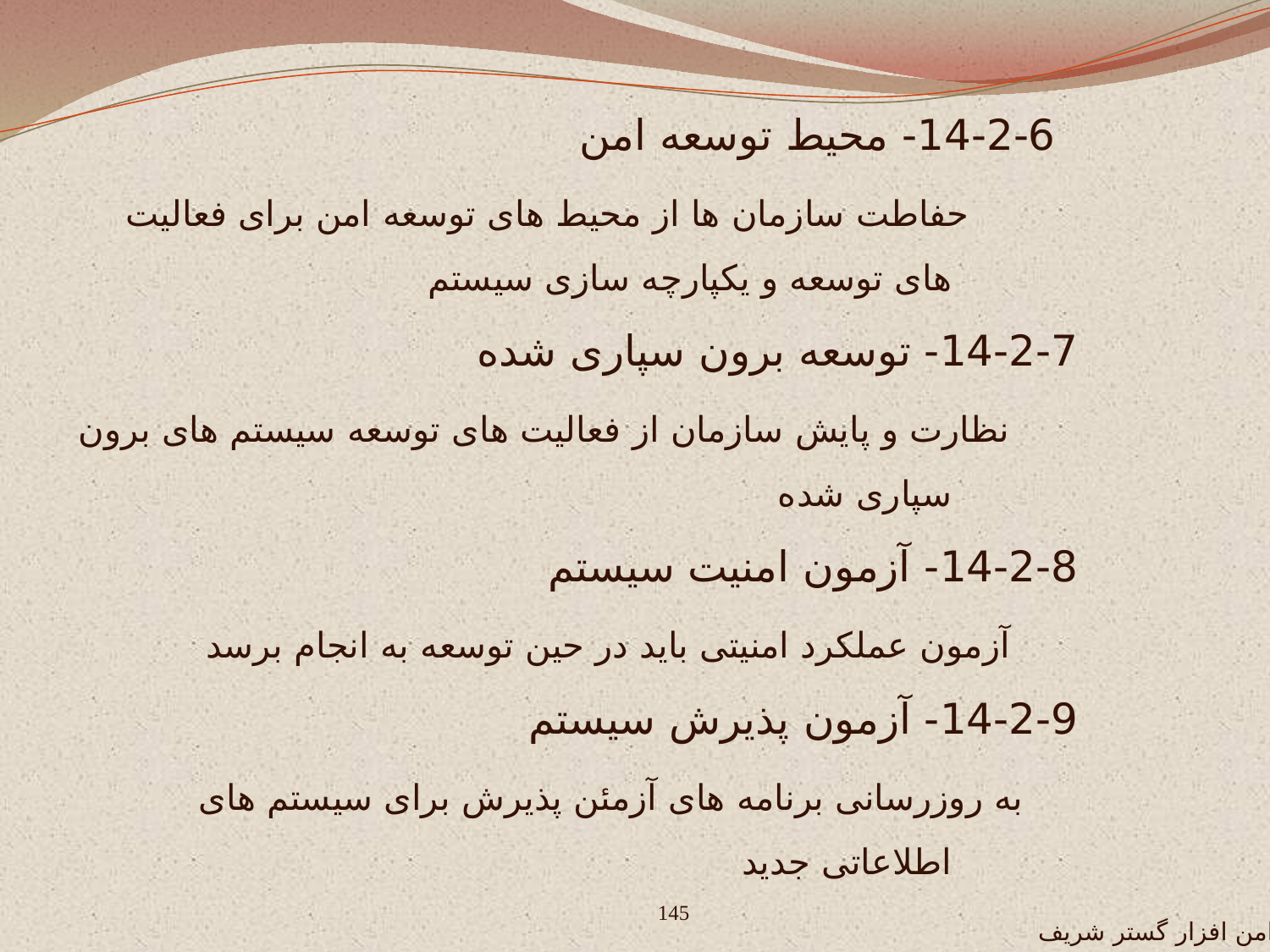

14-2-6- محیط توسعه امن
        حفاطت سازمان ها از محیط های توسعه امن برای فعالیت های توسعه و یکپارچه سازی سیستم
14-2-7- توسعه برون سپاری شده
     نظارت و پایش سازمان از فعالیت های توسعه سیستم های برون سپاری شده
14-2-8- آزمون امنیت سیستم
     آزمون عملکرد امنیتی باید در حین توسعه به انجام برسد
14-2-9- آزمون پذیرش سیستم
    به روزرسانی برنامه های آزمئن پذیرش برای سیستم های اطلاعاتی جدید